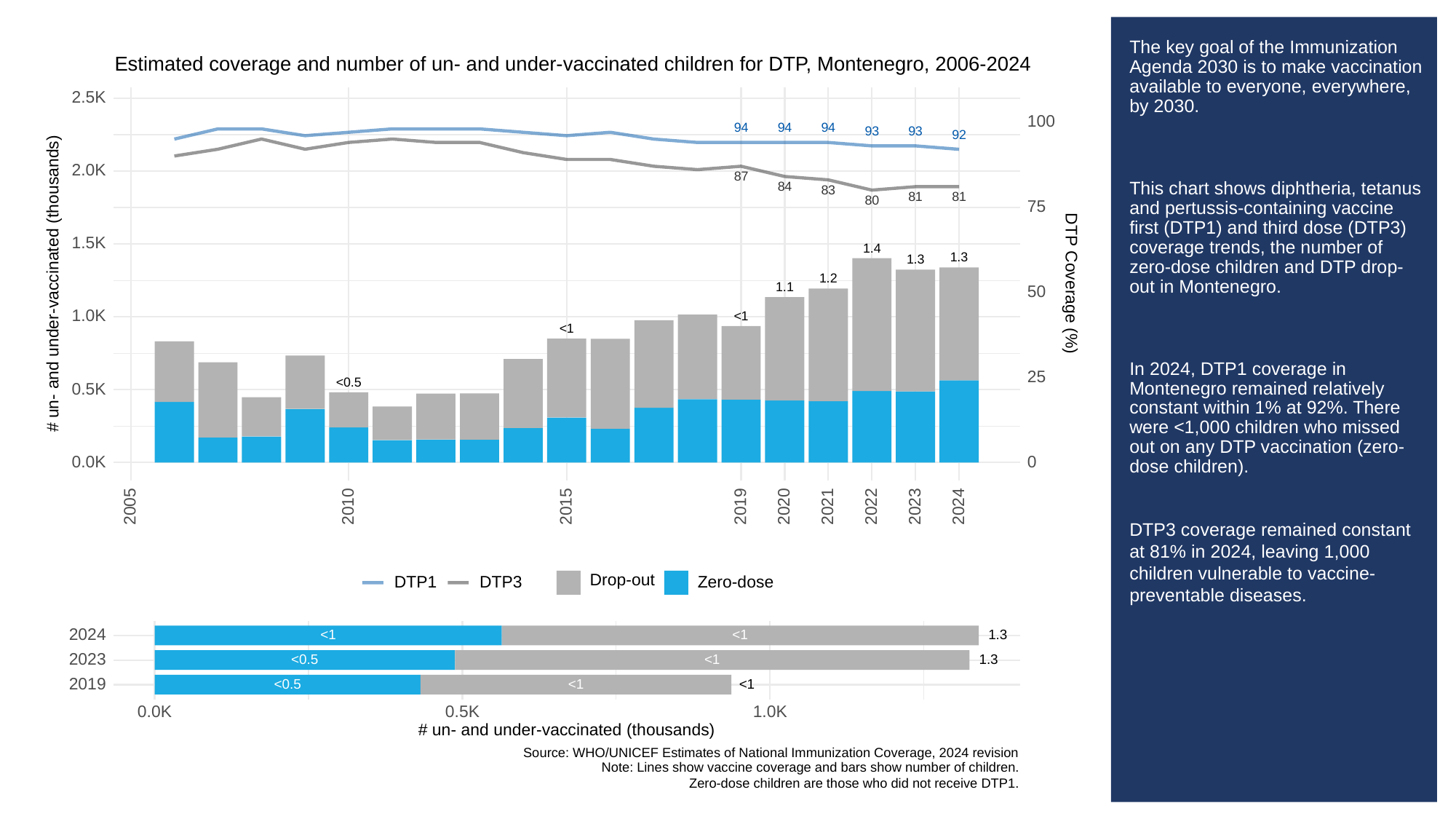

# The key goal of the Immunization Agenda 2030 is to make vaccination available to everyone, everywhere, by 2030.

This chart shows diphtheria, tetanus and pertussis-containing vaccine first (DTP1) and third dose (DTP3) coverage trends, the number of zero-dose children and DTP drop-out in Montenegro.

In 2024, DTP1 coverage in Montenegro remained relatively constant within 1% at 92%. There were <1,000 children who missed out on any DTP vaccination (zero-dose children).

DTP3 coverage remained constant at 81% in 2024, leaving 1,000 children vulnerable to vaccine-preventable diseases.

Estimated coverage and number of un- and under-vaccinated children for DTP, Montenegro, 2006-2024

2.5K

100
94
94
94
93
93

92

2.0K

87
84
83
81
81
80
75

1.5K

1.4
1.3
1.3

1.2
# un- and under-vaccinated (thousands)
DTP Coverage (%)

1.1
50

1.0K
<1

<1

25
<0.5

0.5K

0.0K
0

2023
2005
2010
2015
2019
2020
2021
2022
2024

Drop-out
DTP3
Zero-dose
DTP1

2024
1.3
<1
<1

2023
1.3
<0.5
<1

2019
<0.5
<1
<1

0.0K
0.5K
1.0K
# un- and under-vaccinated (thousands)
Source: WHO/UNICEF Estimates of National Immunization Coverage, 2024 revision
Note: Lines show vaccine coverage and bars show number of children.
Zero-dose children are those who did not receive DTP1.